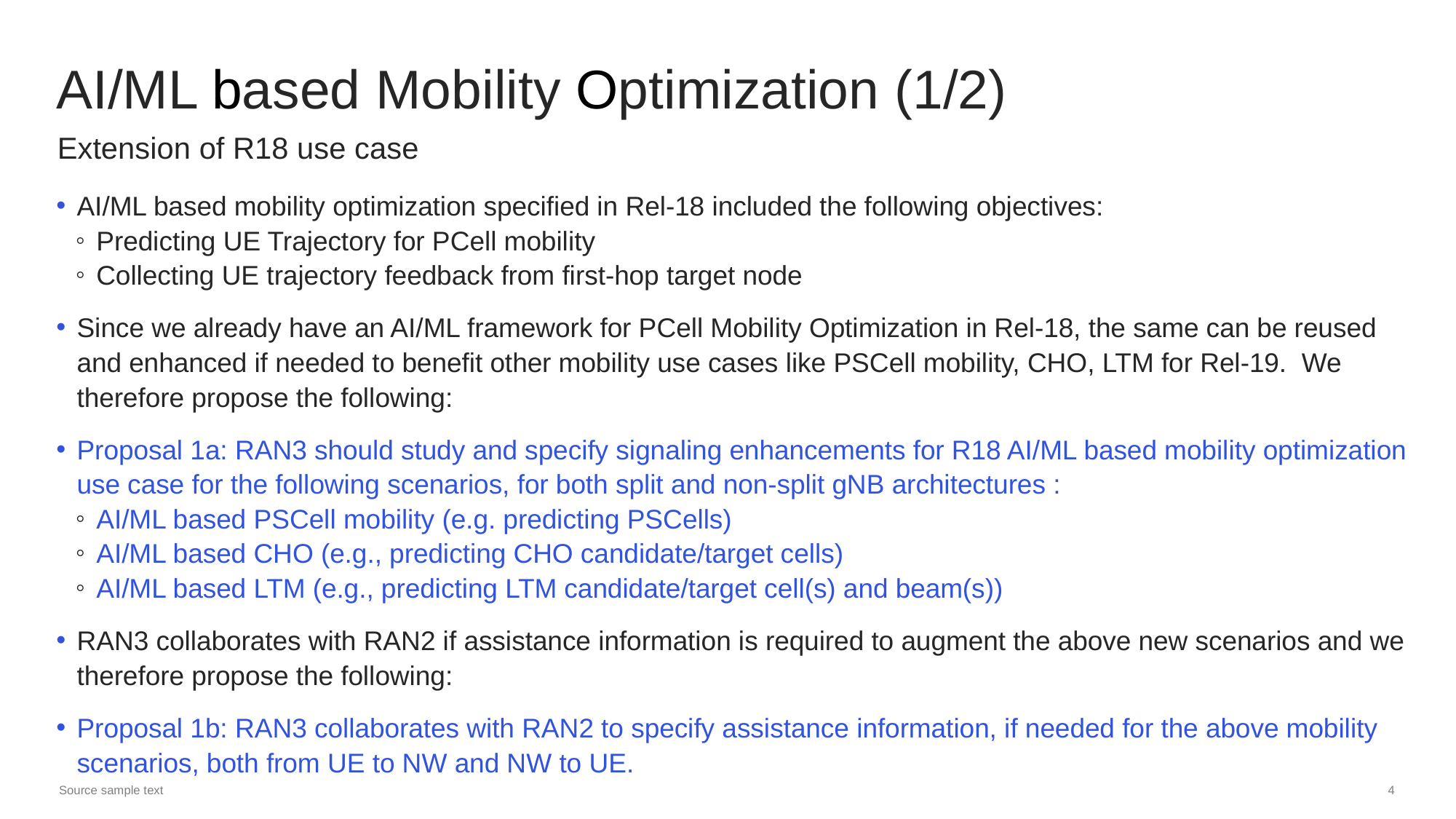

# AI/ML based Mobility Optimization (1/2)
Extension of R18 use case
AI/ML based mobility optimization specified in Rel-18 included the following objectives:
Predicting UE Trajectory for PCell mobility
Collecting UE trajectory feedback from first-hop target node
Since we already have an AI/ML framework for PCell Mobility Optimization in Rel-18, the same can be reused and enhanced if needed to benefit other mobility use cases like PSCell mobility, CHO, LTM for Rel-19.  We therefore propose the following:
Proposal 1a: RAN3 should study and specify signaling enhancements for R18 AI/ML based mobility optimization use case for the following scenarios, for both split and non-split gNB architectures :
AI/ML based PSCell mobility (e.g. predicting PSCells)
AI/ML based CHO (e.g., predicting CHO candidate/target cells)
AI/ML based LTM (e.g., predicting LTM candidate/target cell(s) and beam(s))
RAN3 collaborates with RAN2 if assistance information is required to augment the above new scenarios and we therefore propose the following:
Proposal 1b: RAN3 collaborates with RAN2 to specify assistance information, if needed for the above mobility scenarios, both from UE to NW and NW to UE.

Source sample text